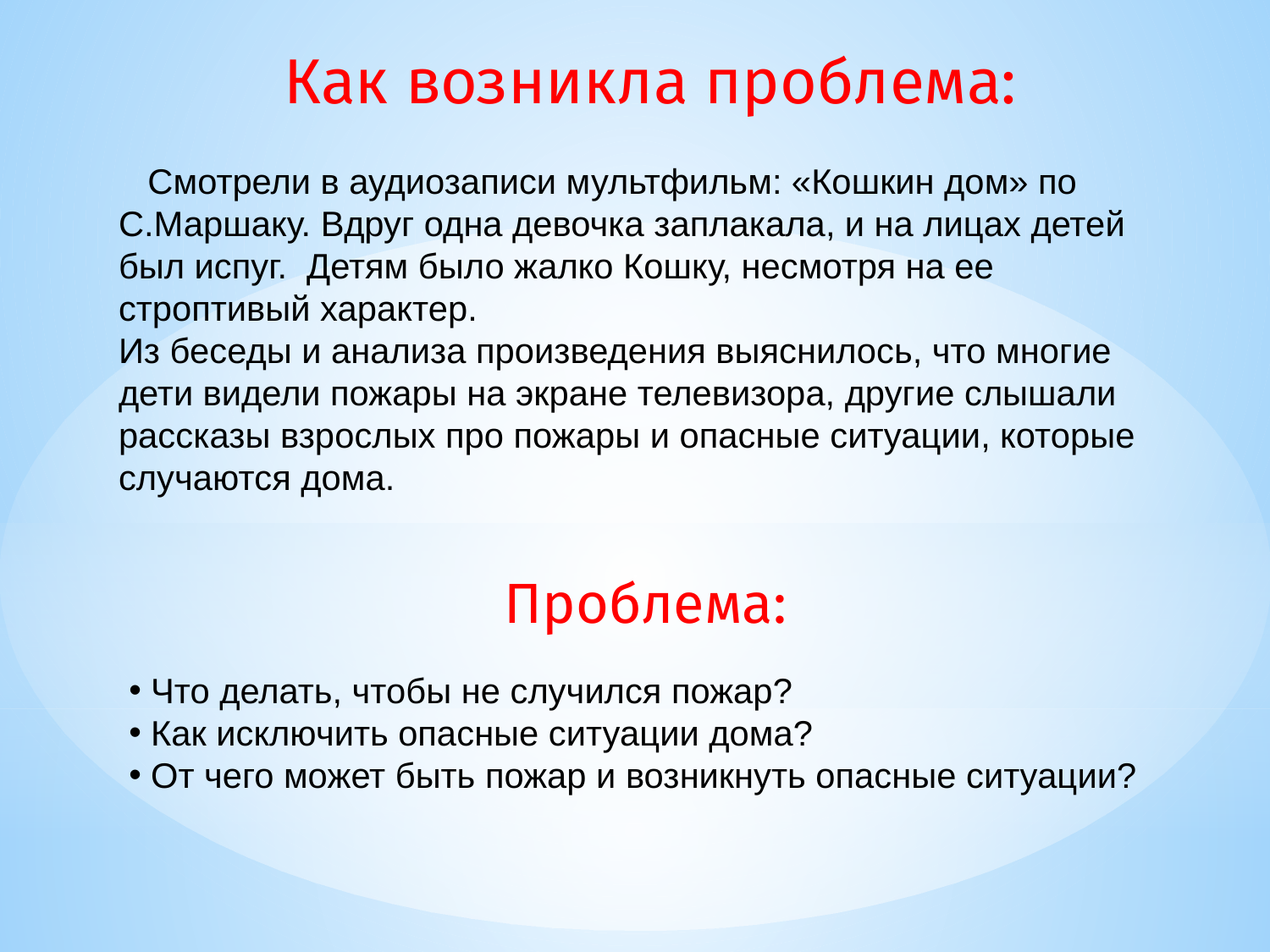

Как возникла проблема:

   Смотрели в аудиозаписи мультфильм: «Кошкин дом» по С.Маршаку. Вдруг одна девочка заплакала, и на лицах детей был испуг.  Детям было жалко Кошку, несмотря на ее строптивый характер.
Из беседы и анализа произведения выяснилось, что многие дети видели пожары на экране телевизора, другие слышали рассказы взрослых про пожары и опасные ситуации, которые случаются дома.
Проблема:

 Что делать, чтобы не случился пожар?
 Как исключить опасные ситуации дома?
 От чего может быть пожар и возникнуть опасные ситуации?